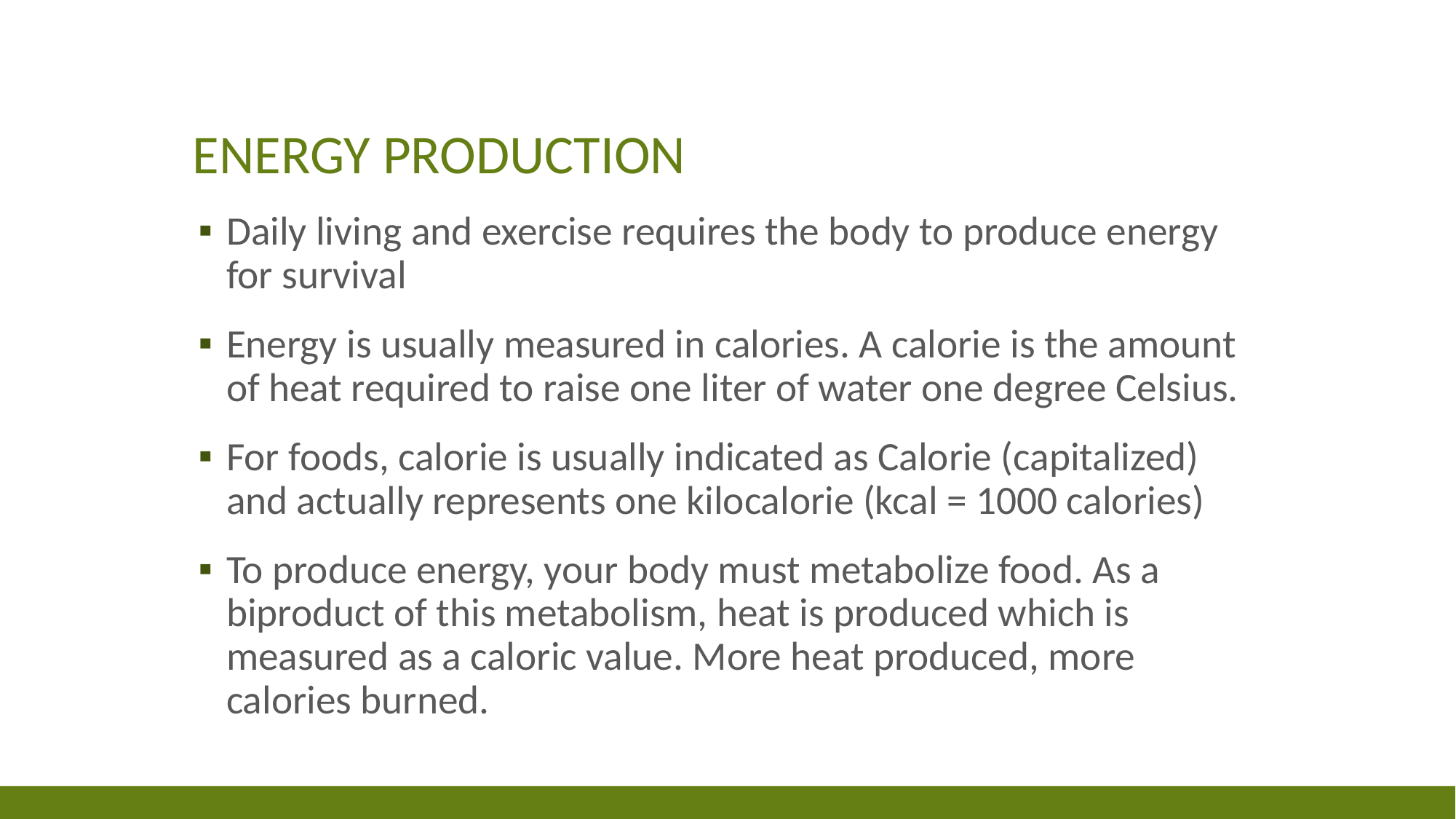

# Energy Production
Daily living and exercise requires the body to produce energy for survival
Energy is usually measured in calories. A calorie is the amount of heat required to raise one liter of water one degree Celsius.
For foods, calorie is usually indicated as Calorie (capitalized) and actually represents one kilocalorie (kcal = 1000 calories)
To produce energy, your body must metabolize food. As a biproduct of this metabolism, heat is produced which is measured as a caloric value. More heat produced, more calories burned.